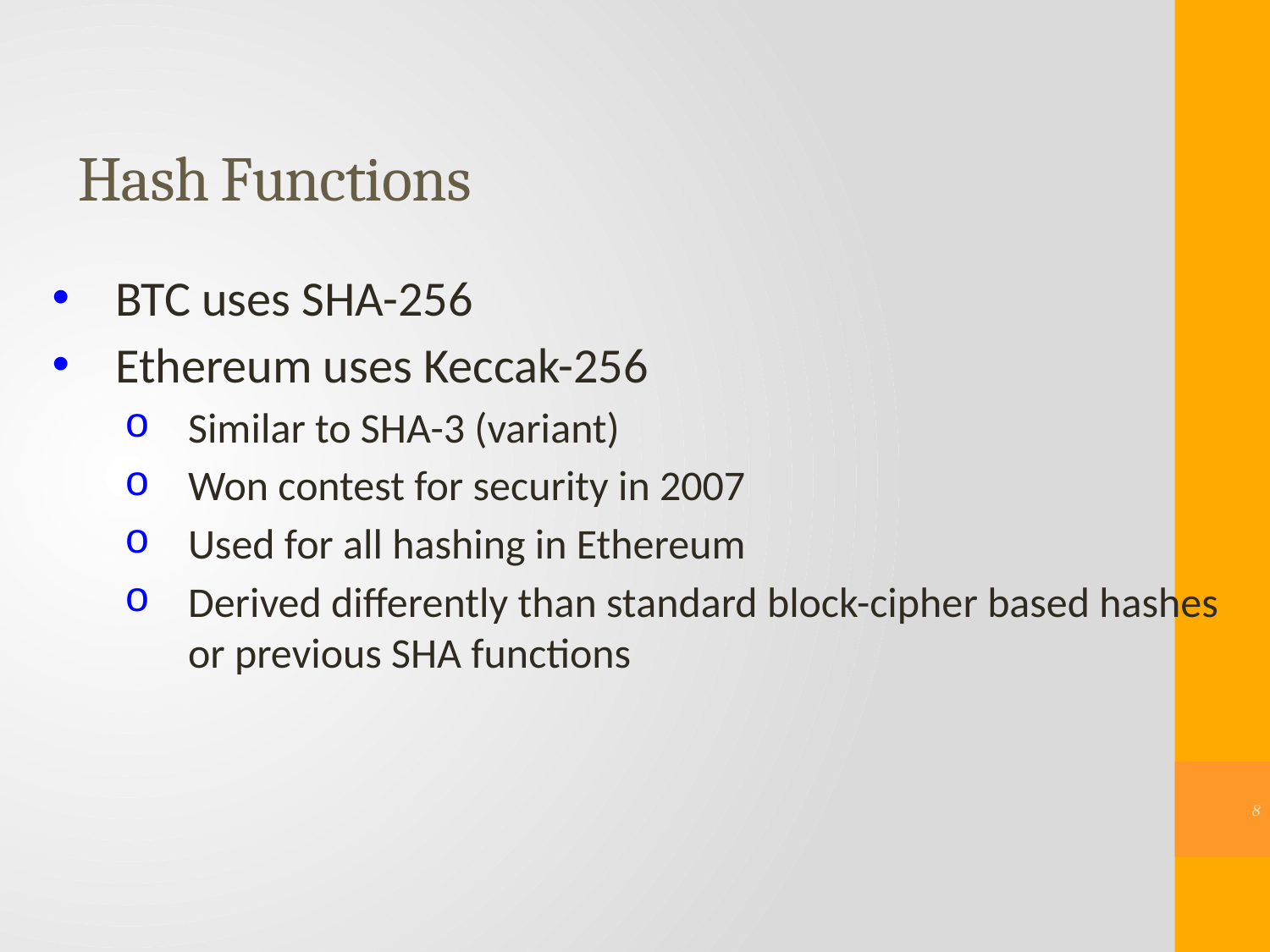

# Hash Functions
BTC uses SHA-256
Ethereum uses Keccak-256
Similar to SHA-3 (variant)
Won contest for security in 2007
Used for all hashing in Ethereum
Derived differently than standard block-cipher based hashes or previous SHA functions

8